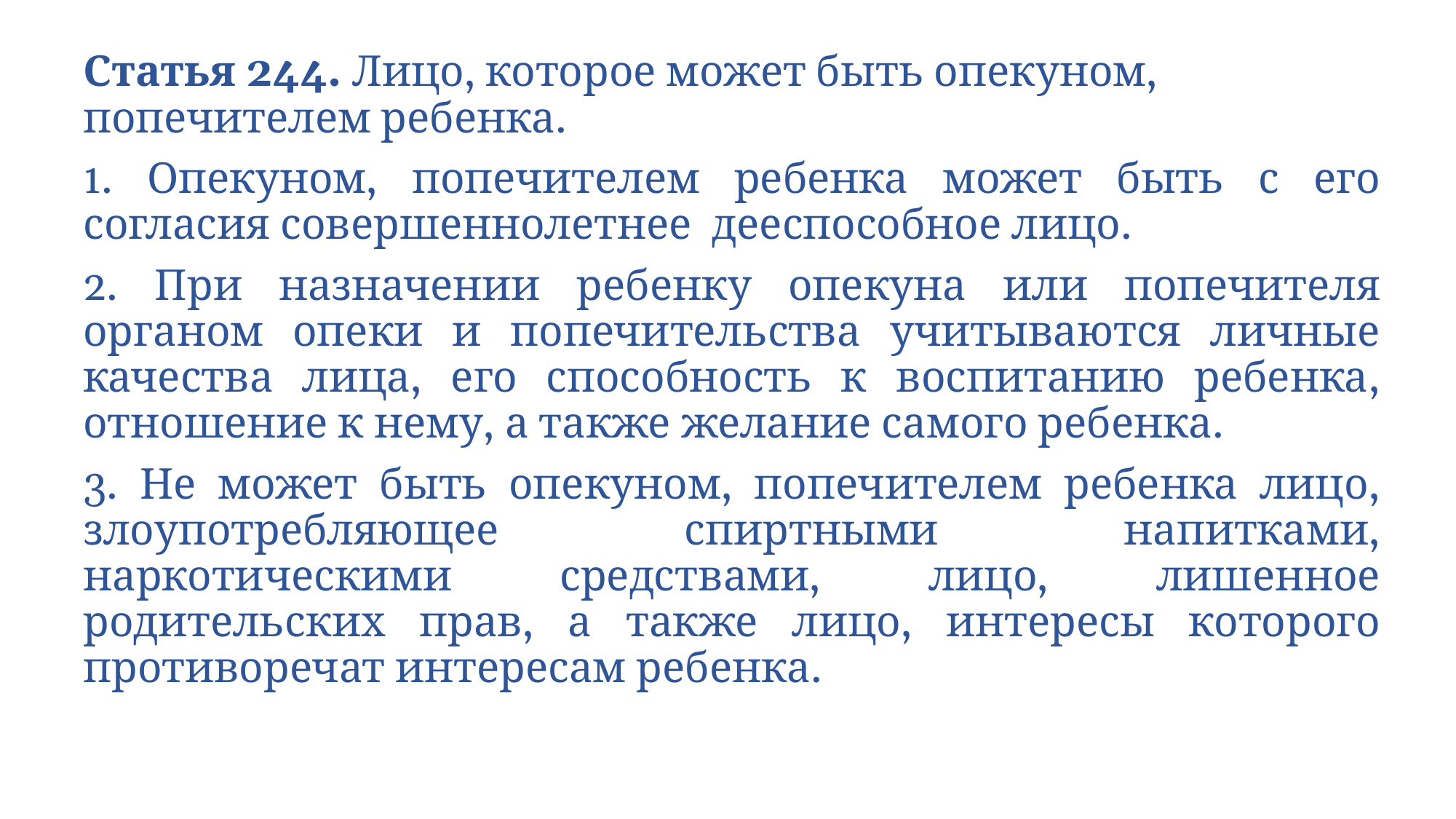

Статья 244. Лицо, которое может быть опекуном, попечителем ребенка.
1. Опекуном, попечителем ребенка может быть с его согласия совершеннолетнее  дееспособное лицо.
2. При назначении ребенку опекуна или попечителя органом опеки и попечительства учитываются личные качества лица, его способность к воспитанию ребенка, отношение к нему, а также желание самого ребенка.
3. Не может быть опекуном, попечителем ребенка лицо, злоупотребляющее спиртными напитками, наркотическими средствами, лицо, лишенное родительских прав, а также лицо, интересы которого противоречат интересам ребенка.
#